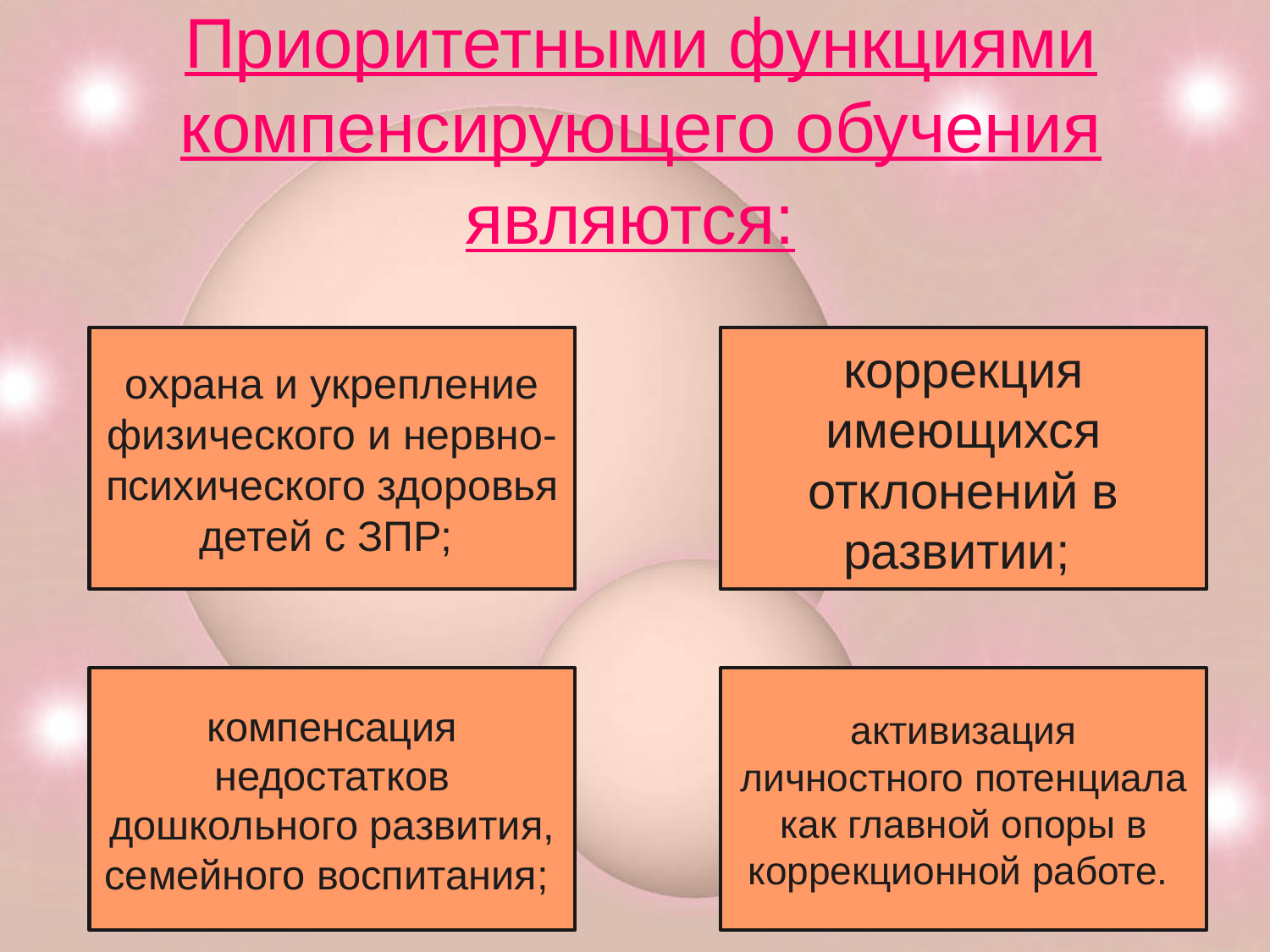

# Приоритетными функциями компенсирующего обучения являются:
охрана и укрепление физического и нервно-психического здоровья детей с ЗПР;
коррекция имеющихся отклонений в развитии;
компенсация недостатков дошкольного развития, семейного воспитания;
активизация личностного потенциала как главной опоры в коррекционной работе.